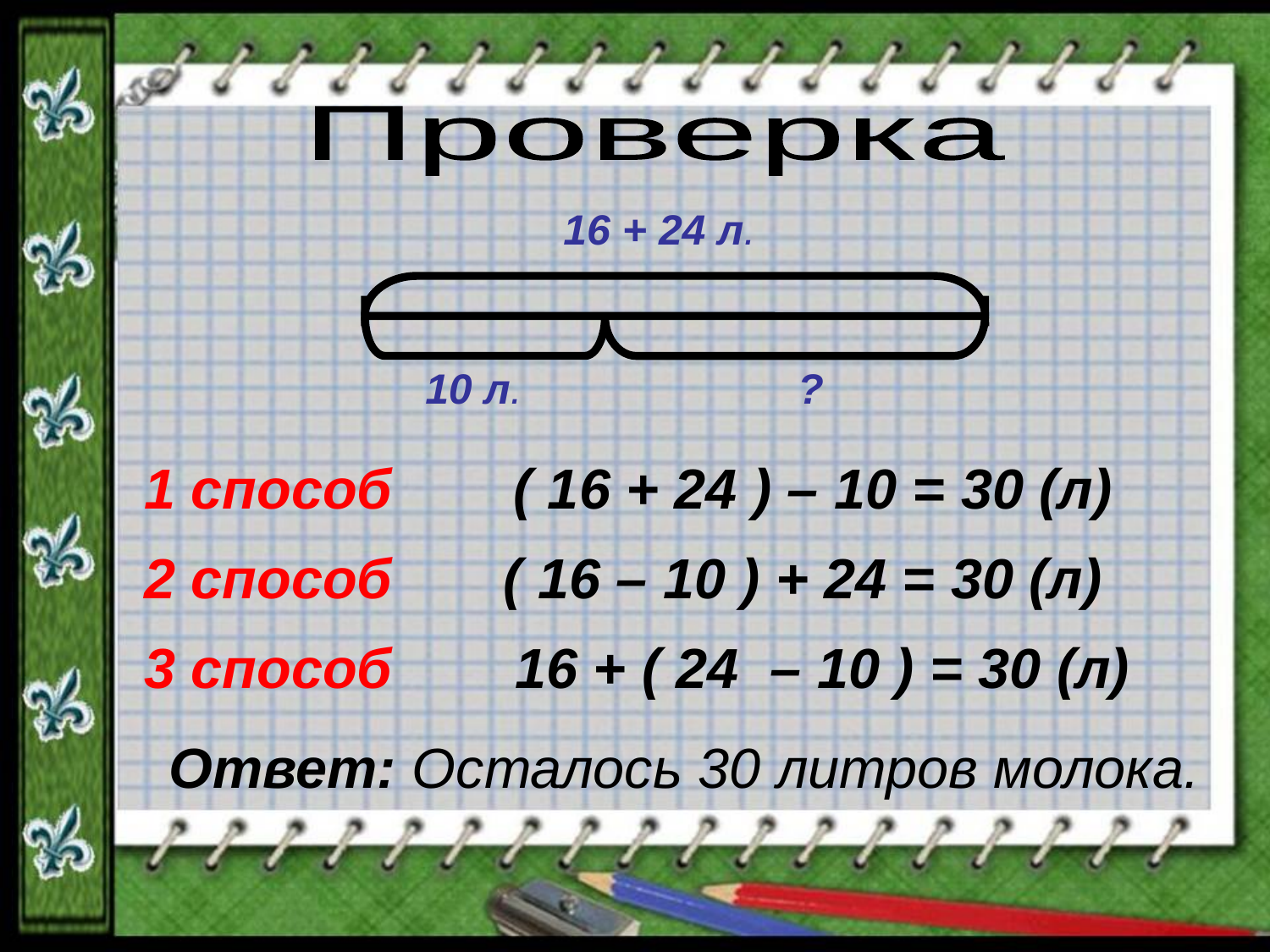

Проверка

16 + 24 л.

10 л.
?
1 способ
( 16 + 24 ) – 10 = 30 (л)
2 способ
( 16 – 10 ) + 24 = 30 (л)
3 способ
16 + ( 24  – 10 ) = 30 (л)
Ответ: Осталось 30 литров молока.